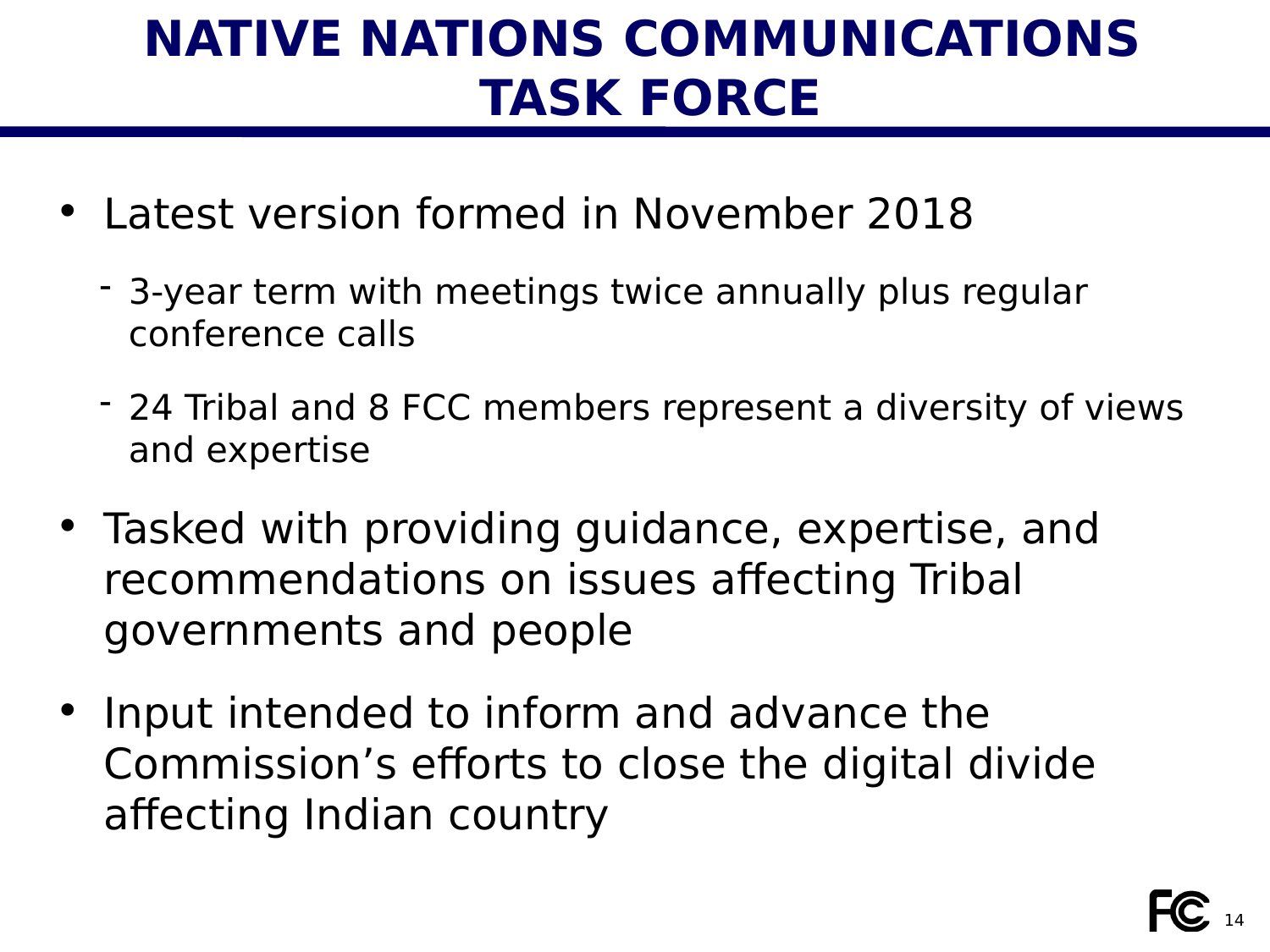

# NATIVE NATIONS COMMUNICATIONS TASK FORCE
Latest version formed in November 2018
3-year term with meetings twice annually plus regular conference calls
24 Tribal and 8 FCC members represent a diversity of views and expertise
Tasked with providing guidance, expertise, and recommendations on issues affecting Tribal governments and people
Input intended to inform and advance the Commission’s efforts to close the digital divide affecting Indian country
14